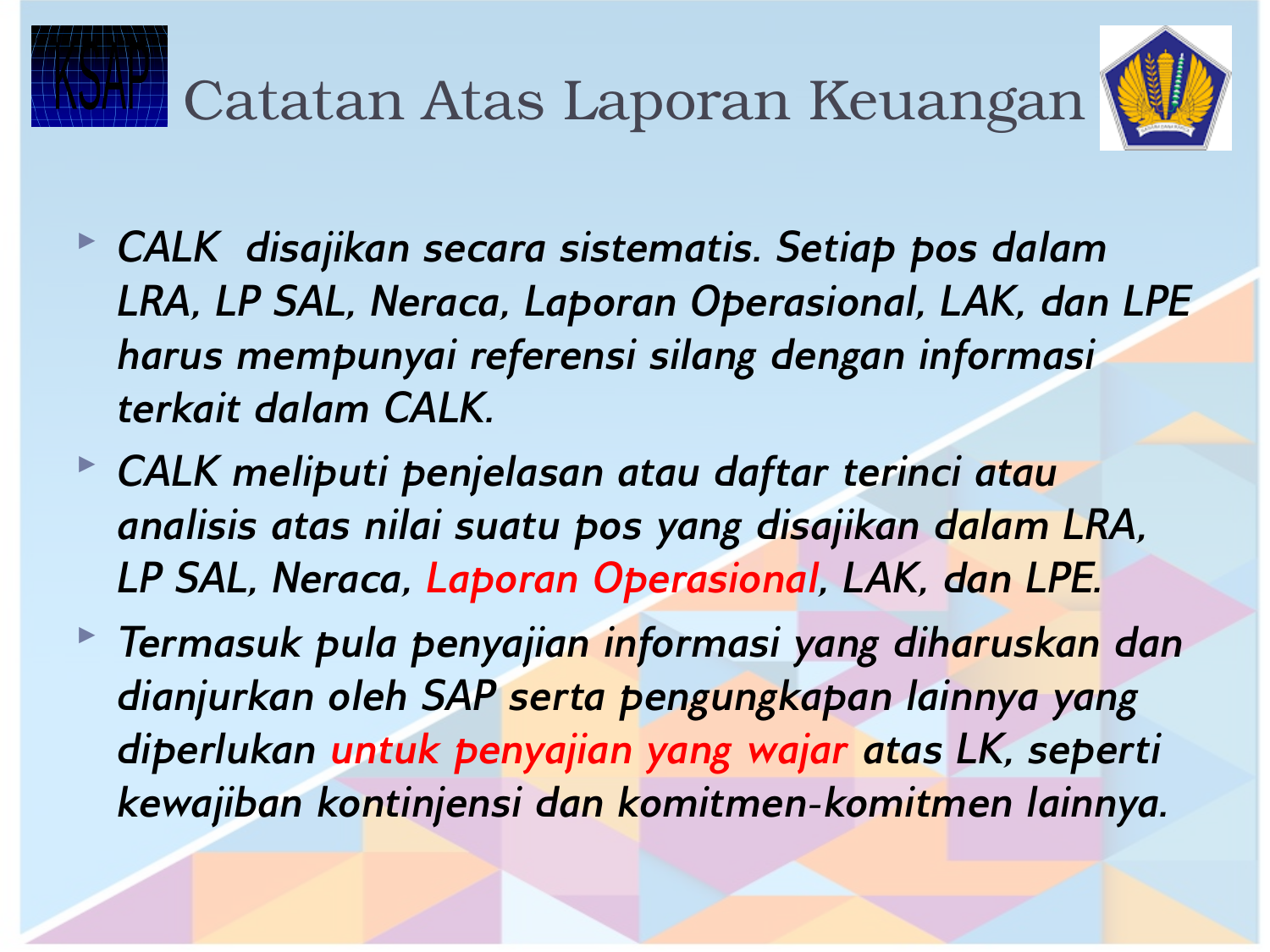

# Catatan Atas Laporan Keuangan
CALK  disajikan secara sistematis. Setiap pos dalam LRA, LP SAL, Neraca, Laporan Operasional, LAK, dan LPE harus mempunyai referensi silang dengan informasi terkait dalam CALK.
CALK meliputi penjelasan atau daftar terinci atau analisis atas nilai suatu pos yang disajikan dalam LRA, LP SAL, Neraca, Laporan Operasional, LAK, dan LPE.
Termasuk pula penyajian informasi yang diharuskan dan dianjurkan oleh SAP serta pengungkapan lainnya yang diperlukan untuk penyajian yang wajar atas LK, seperti kewajiban kontinjensi dan komitmen-komitmen lainnya.